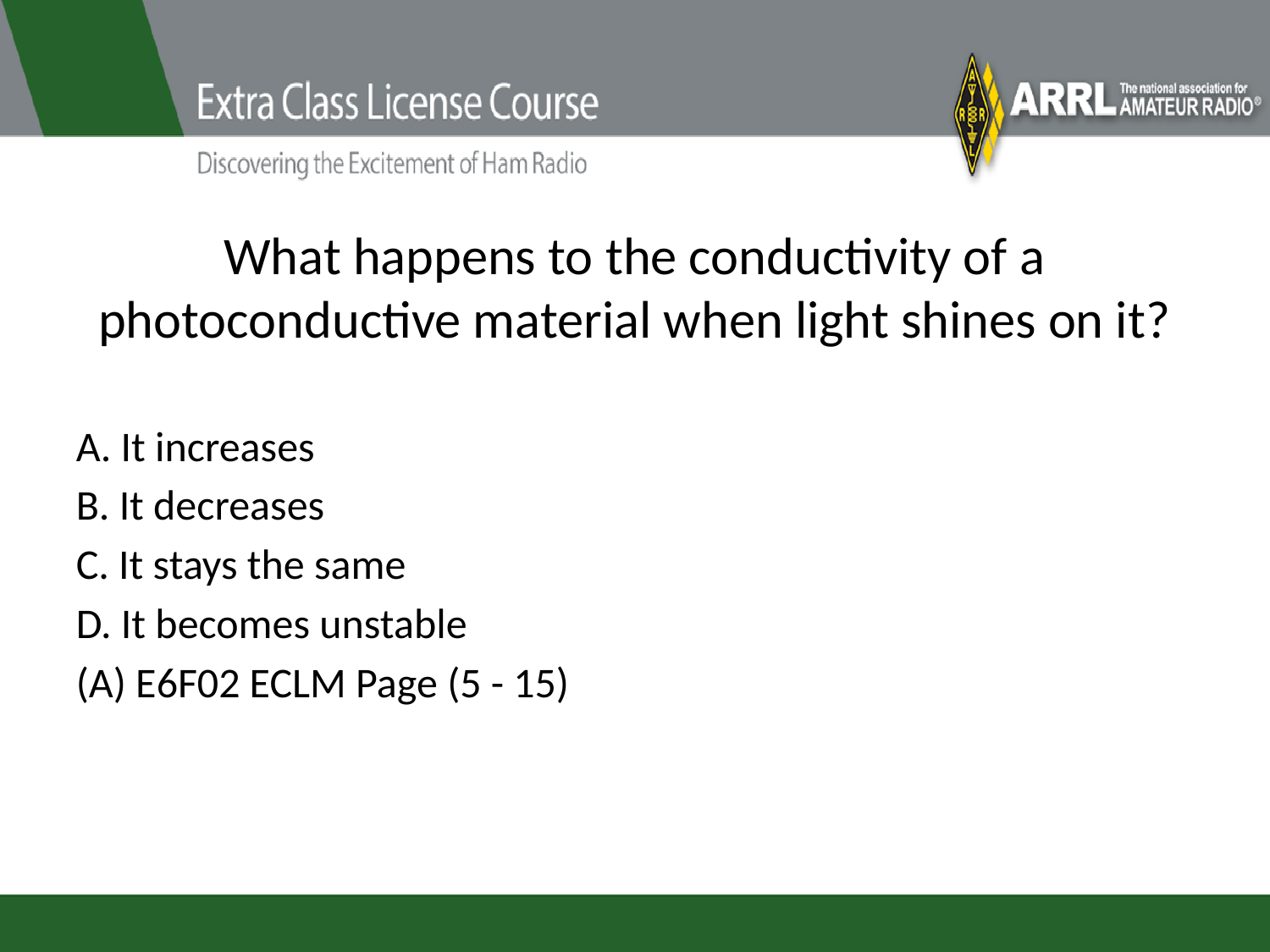

# What happens to the conductivity of a photoconductive material when light shines on it?
A. It increases
B. It decreases
C. It stays the same
D. It becomes unstable
(A) E6F02 ECLM Page (5 - 15)